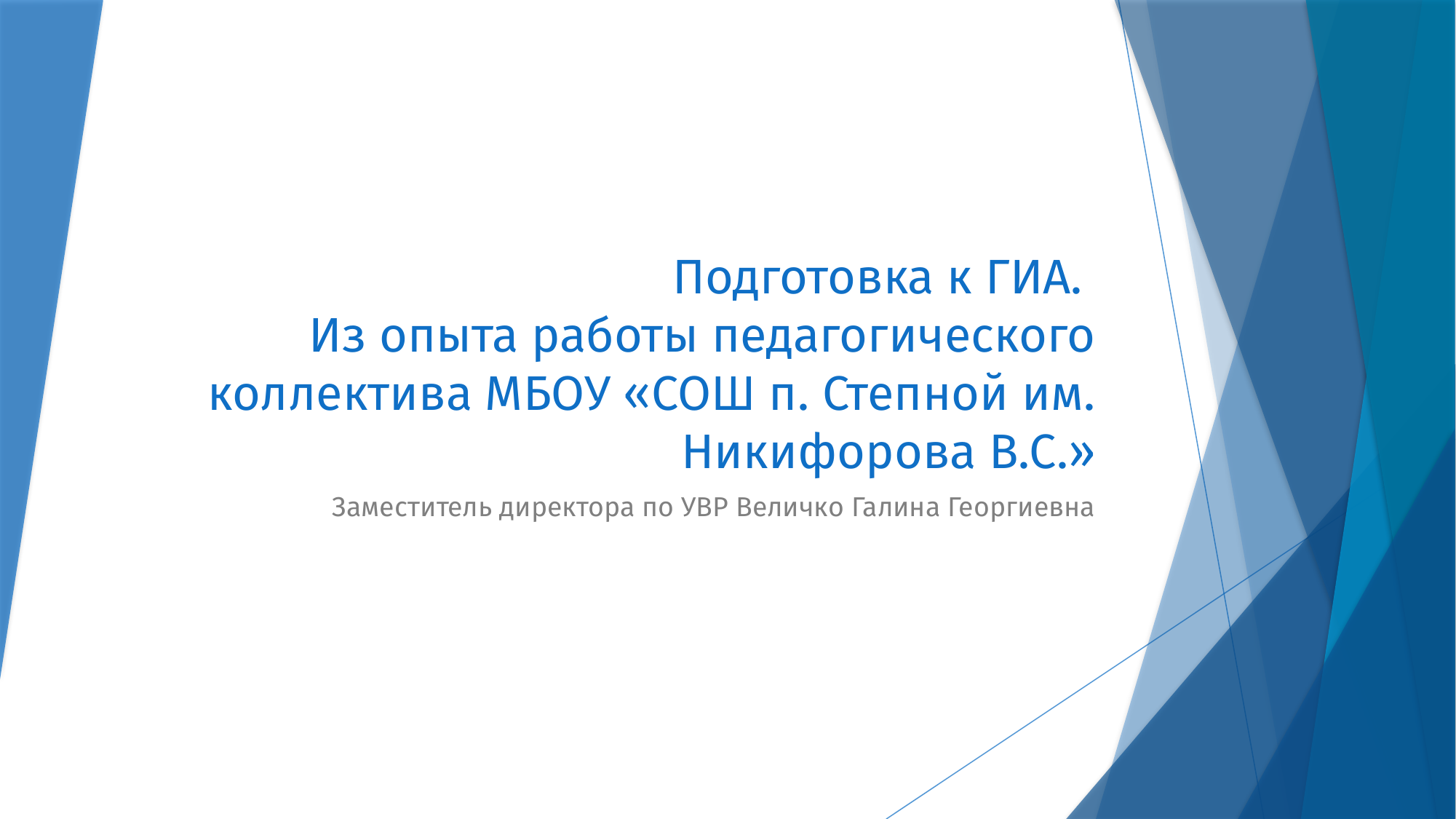

# Подготовка к ГИА. Из опыта работы педагогического коллектива МБОУ «СОШ п. Степной им. Никифорова В.С.»
Заместитель директора по УВР Величко Галина Георгиевна